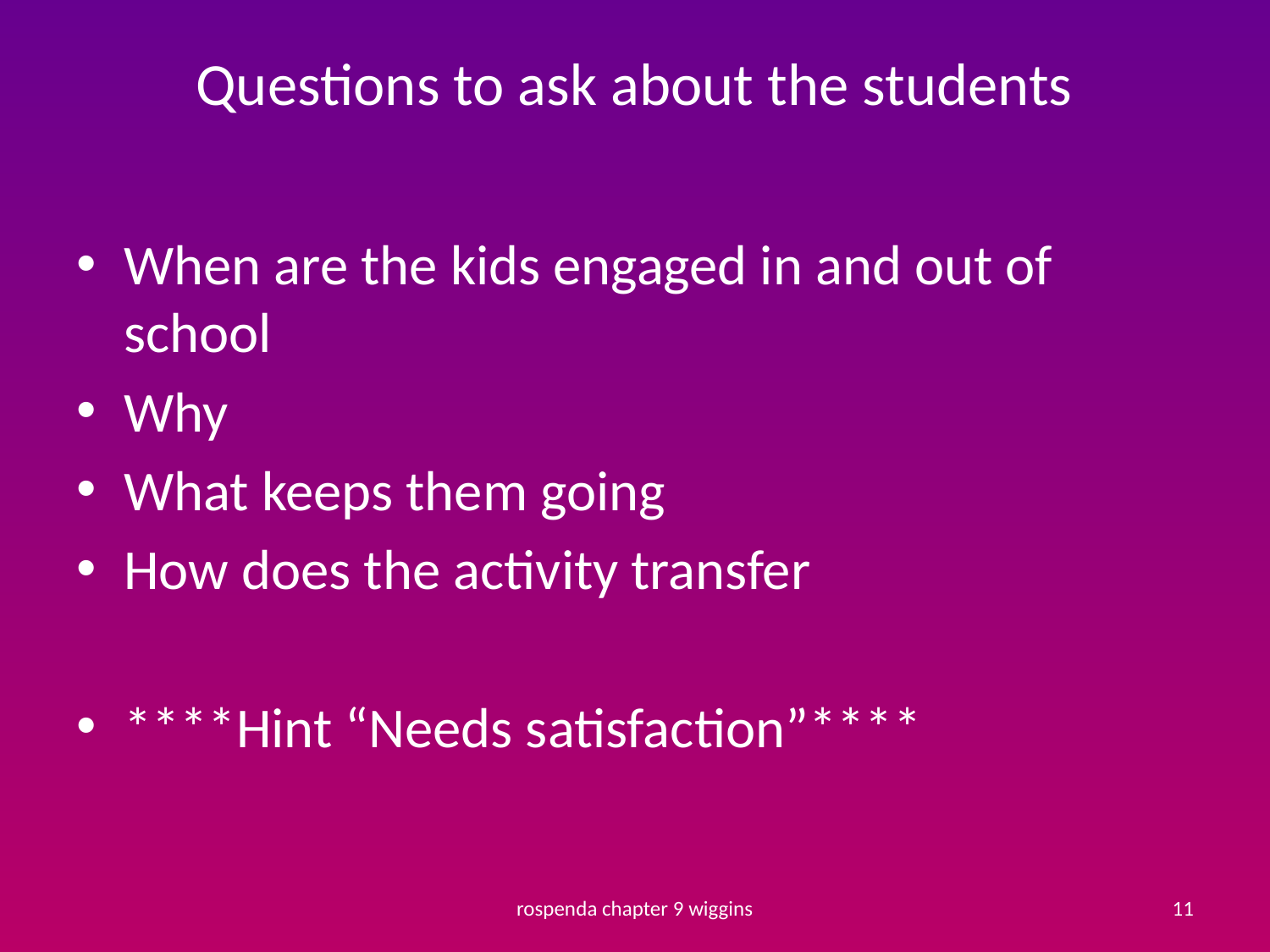

# Questions to ask about the students
When are the kids engaged in and out of school
Why
What keeps them going
How does the activity transfer

****Hint “Needs satisfaction”****
rospenda chapter 9 wiggins
11